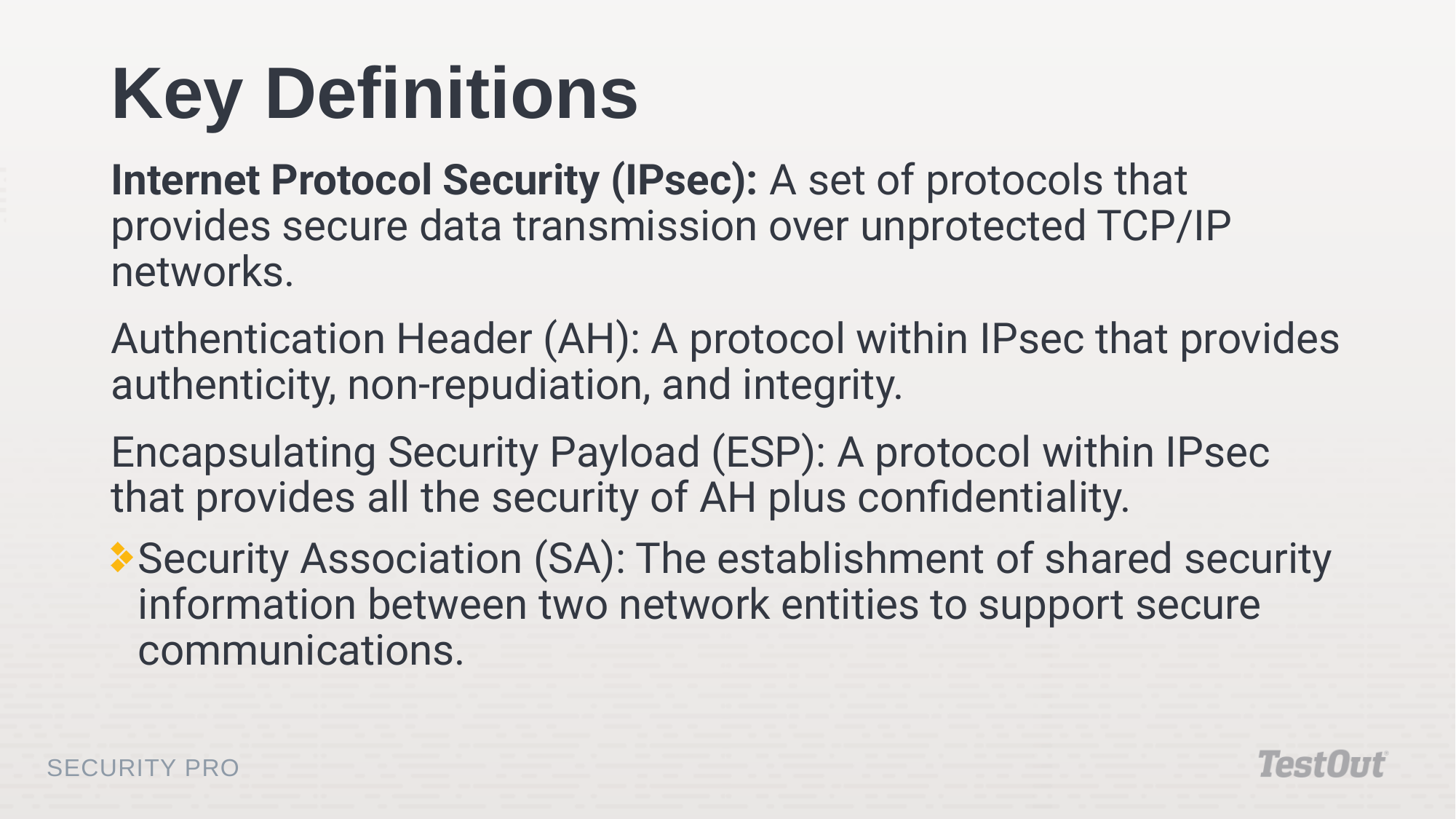

# Key Definitions
Internet Protocol Security (IPsec): A set of protocols that provides secure data transmission over unprotected TCP/IP networks.
Authentication Header (AH): A protocol within IPsec that provides authenticity, non-repudiation, and integrity.
Encapsulating Security Payload (ESP): A protocol within IPsec that provides all the security of AH plus confidentiality.
Security Association (SA): The establishment of shared security information between two network entities to support secure communications.
Security Pro